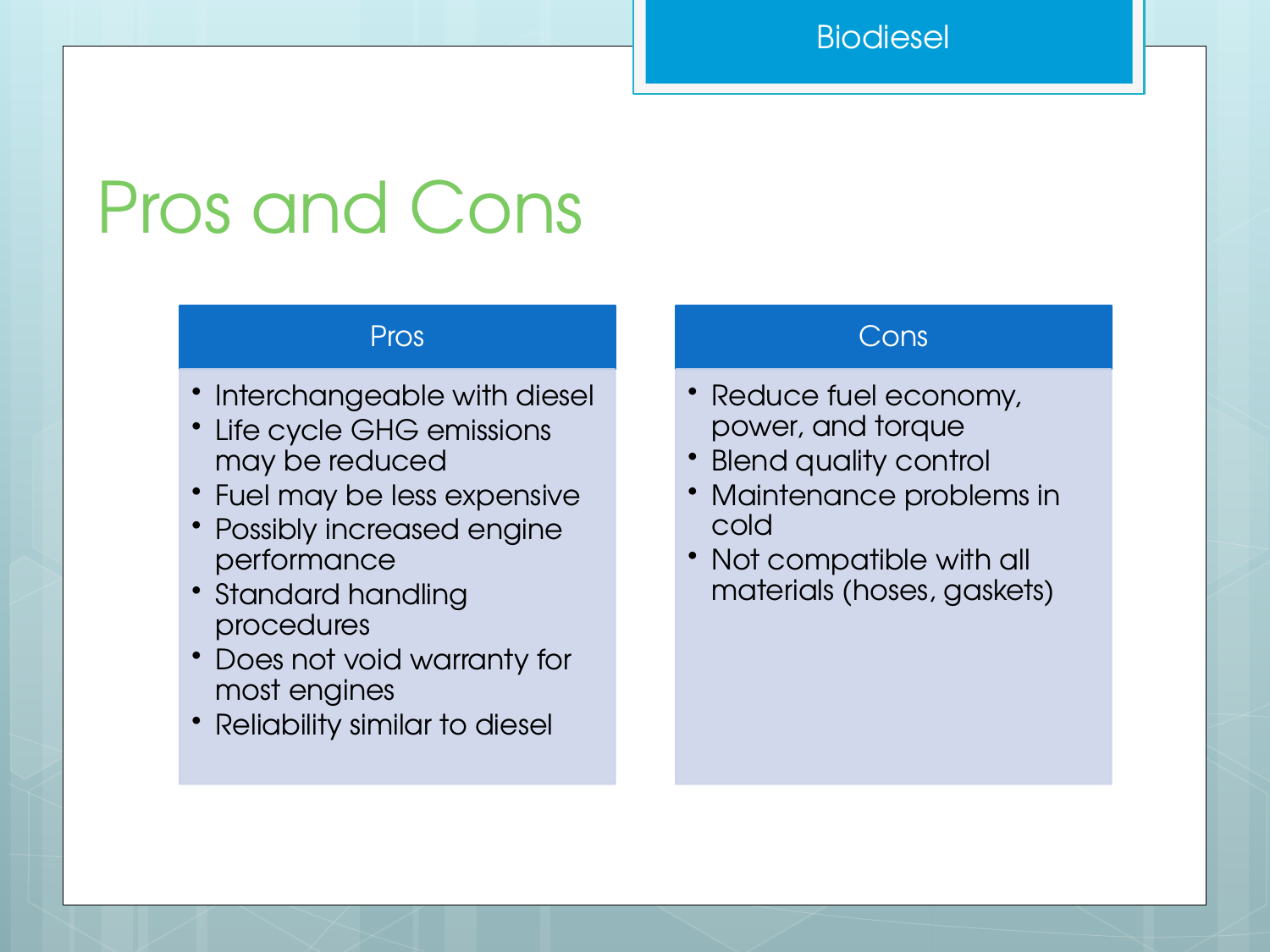

Biodiesel
# Pros and Cons
Pros
Interchangeable with diesel
Life cycle GHG emissions may be reduced
Fuel may be less expensive
Possibly increased engine performance
Standard handling procedures
Does not void warranty for most engines
Reliability similar to diesel
Cons
Reduce fuel economy, power, and torque
Blend quality control
Maintenance problems in cold
Not compatible with all materials (hoses, gaskets)